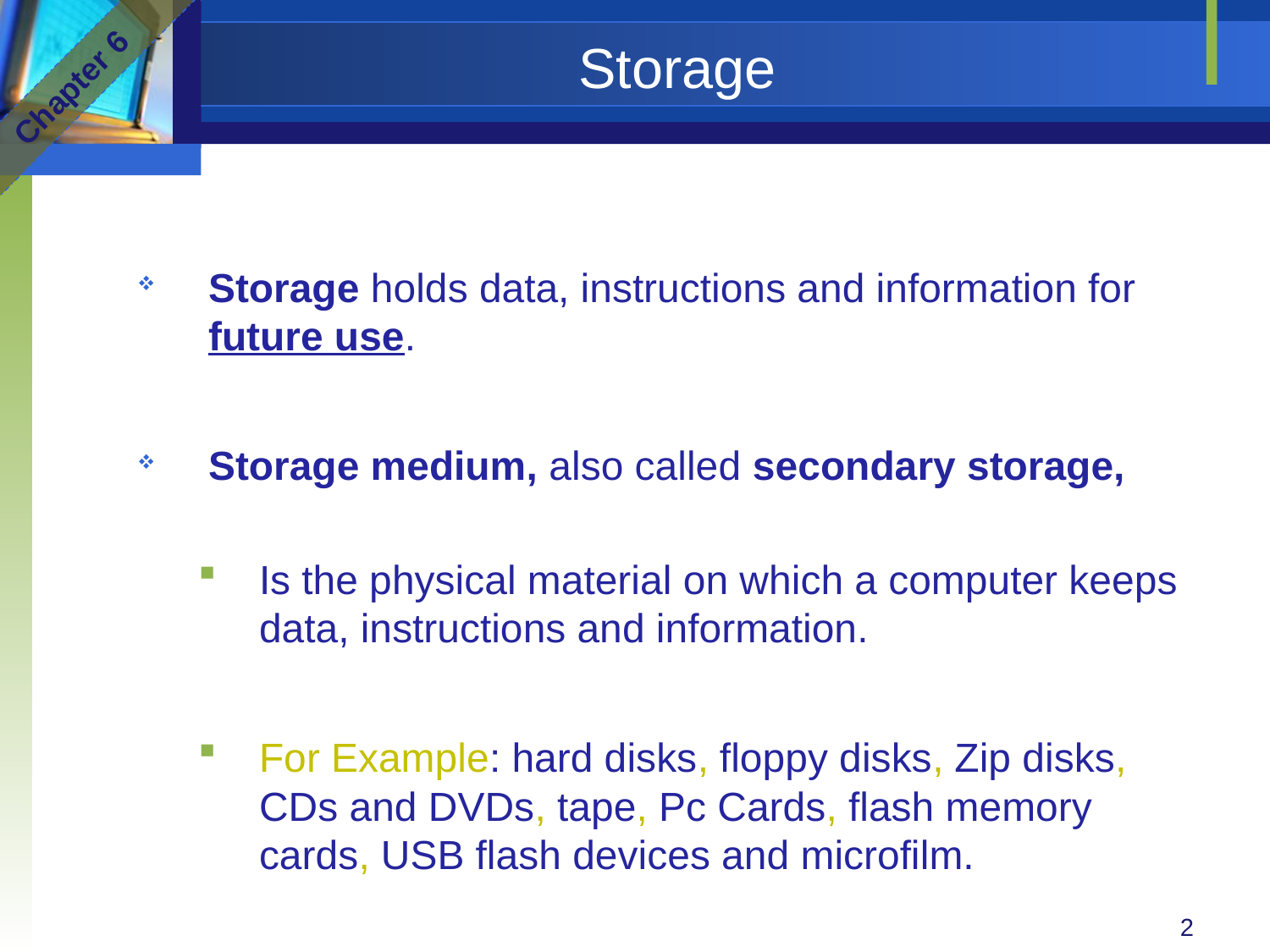

# Storage
Chapter 6

Storage holds data, instructions and information for future use.

Storage medium, also called secondary storage,

Is the physical material on which a computer keeps data, instructions and information.

For Example: hard disks, floppy disks, Zip disks, CDs and DVDs, tape, Pc Cards, flash memory cards, USB flash devices and microfilm.

2